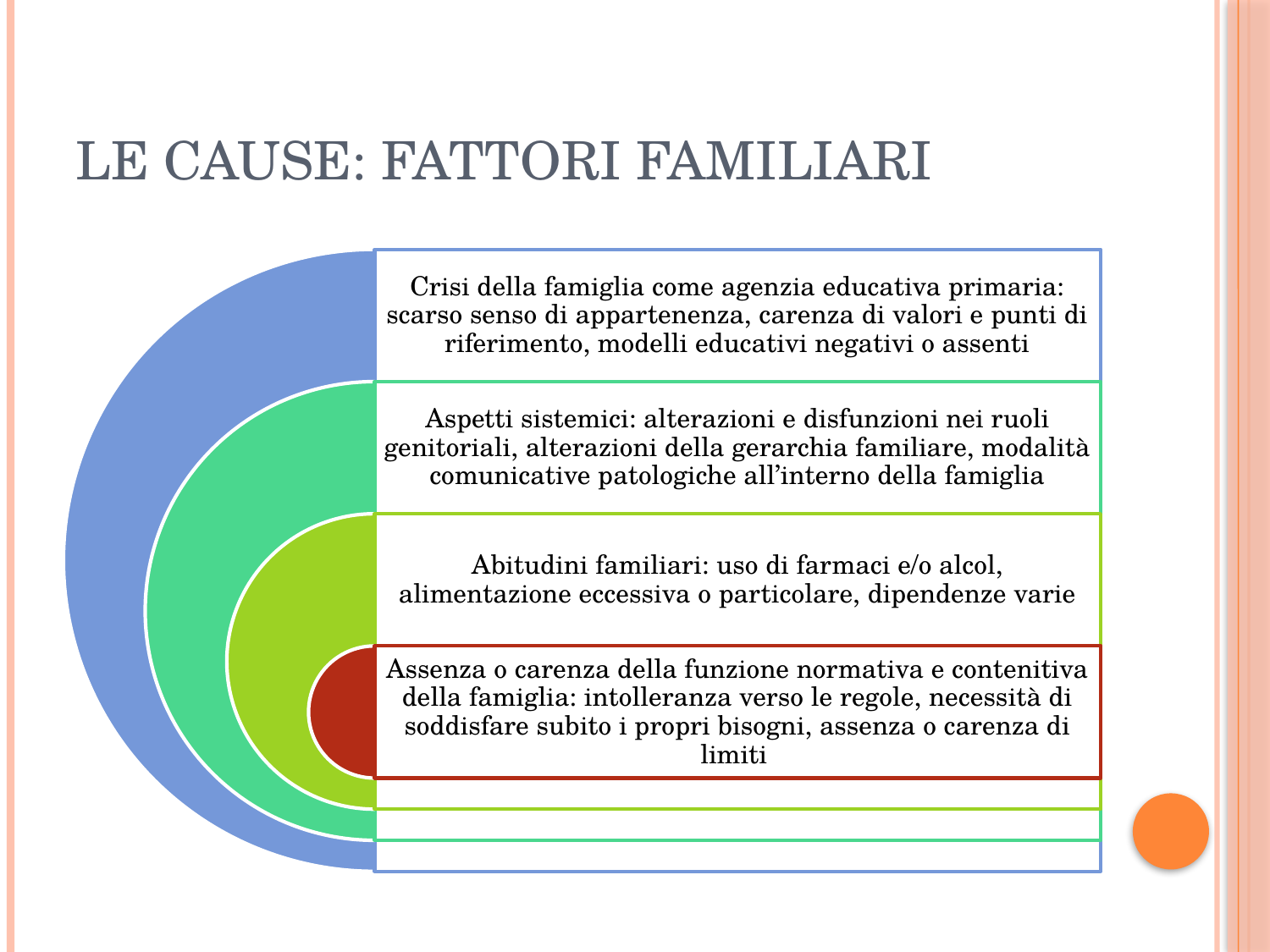

# Le cause: fattori familiari
Crisi della famiglia come agenzia educativa primaria: scarso senso di appartenenza, carenza di valori e punti di riferimento, modelli educativi negativi o assenti
Aspetti sistemici: alterazioni e disfunzioni nei ruoli genitoriali, alterazioni della gerarchia familiare, modalità comunicative patologiche all’interno della famiglia
Abitudini familiari: uso di farmaci e/o alcol, alimentazione eccessiva o particolare, dipendenze varie
Assenza o carenza della funzione normativa e contenitiva della famiglia: intolleranza verso le regole, necessità di soddisfare subito i propri bisogni, assenza o carenza di limiti